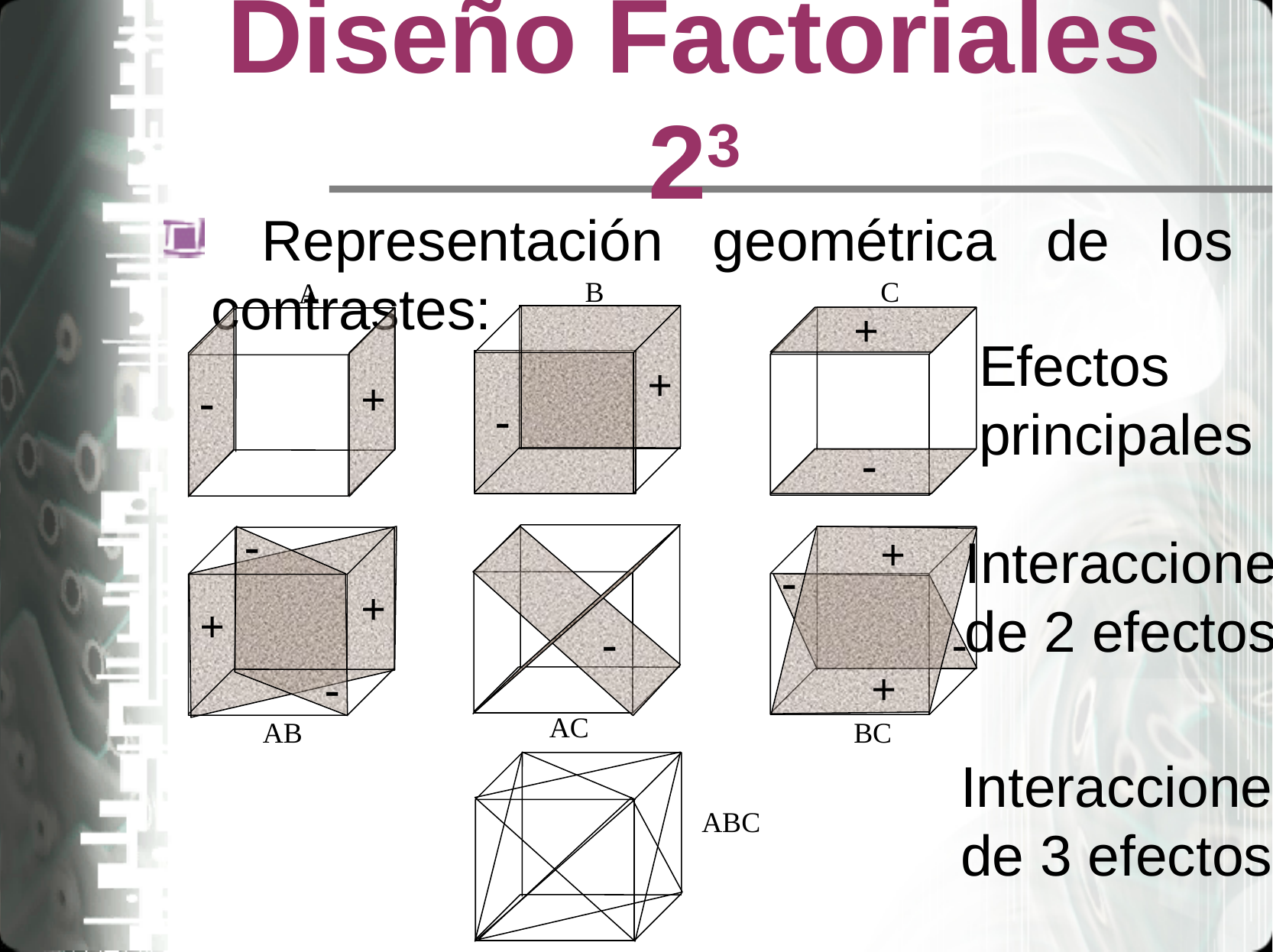

# Diseño Factoriales 23

 Representación geométrica de los contrastes:

B
C
A

+

Efectos
principales
+
+
-
-
-
-
+
Interacciones
de 2 efectos

-
+
+
-
-
-
+
AC
AB
BC
Interacciones
de 3 efectos

ABC